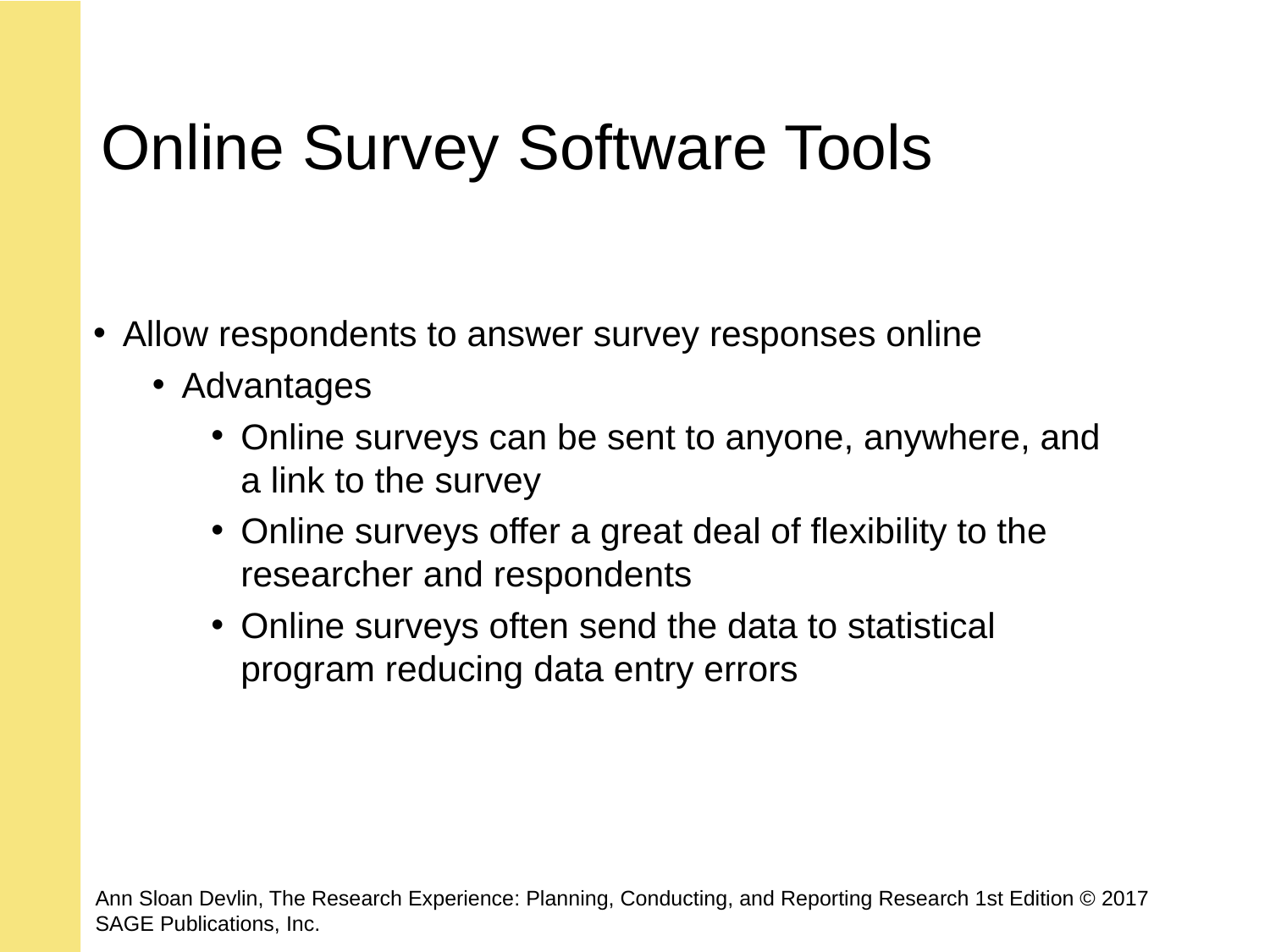

# Online Survey Software Tools
Allow respondents to answer survey responses online
Advantages
Online surveys can be sent to anyone, anywhere, and a link to the survey
Online surveys offer a great deal of flexibility to the researcher and respondents
Online surveys often send the data to statistical program reducing data entry errors